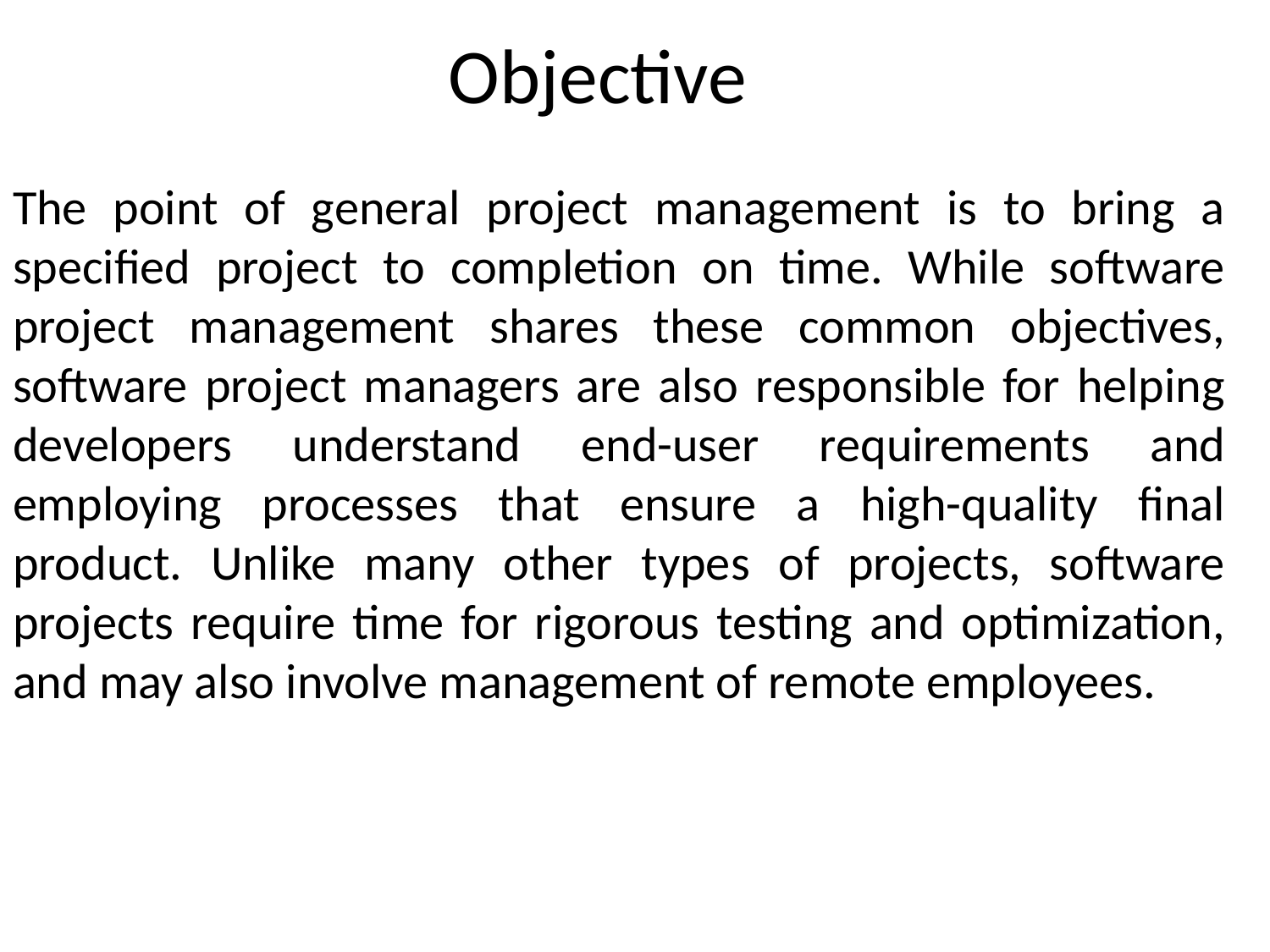

# Objective
The point of general project management is to bring a specified project to completion on time. While software project management shares these common objectives, software project managers are also responsible for helping developers understand end-user requirements and employing processes that ensure a high-quality final product. Unlike many other types of projects, software projects require time for rigorous testing and optimization, and may also involve management of remote employees.